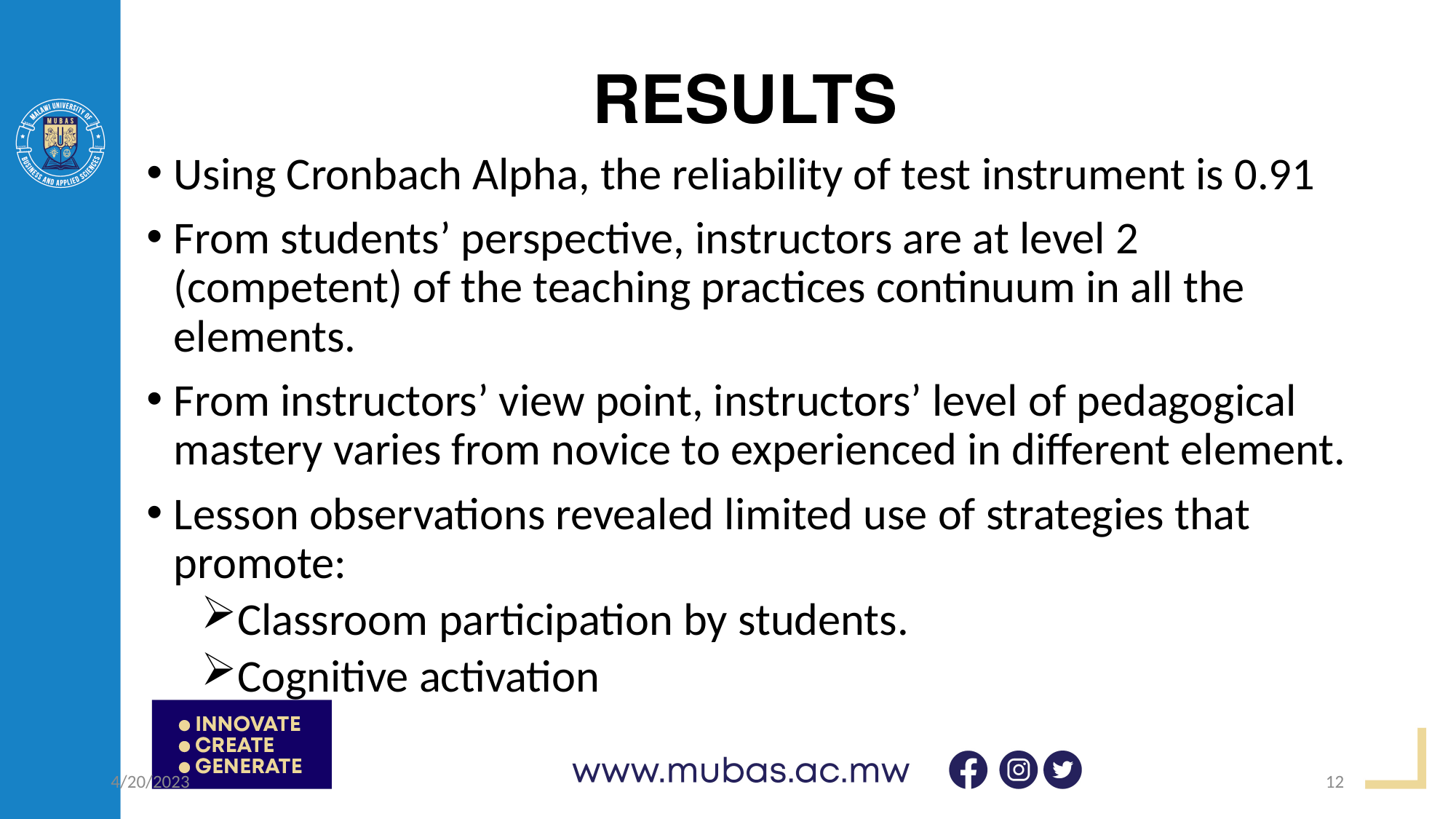

# RESULTS
Using Cronbach Alpha, the reliability of test instrument is 0.91
From students’ perspective, instructors are at level 2 (competent) of the teaching practices continuum in all the elements.
From instructors’ view point, instructors’ level of pedagogical mastery varies from novice to experienced in different element.
Lesson observations revealed limited use of strategies that promote:
Classroom participation by students.
Cognitive activation
4/20/2023
12